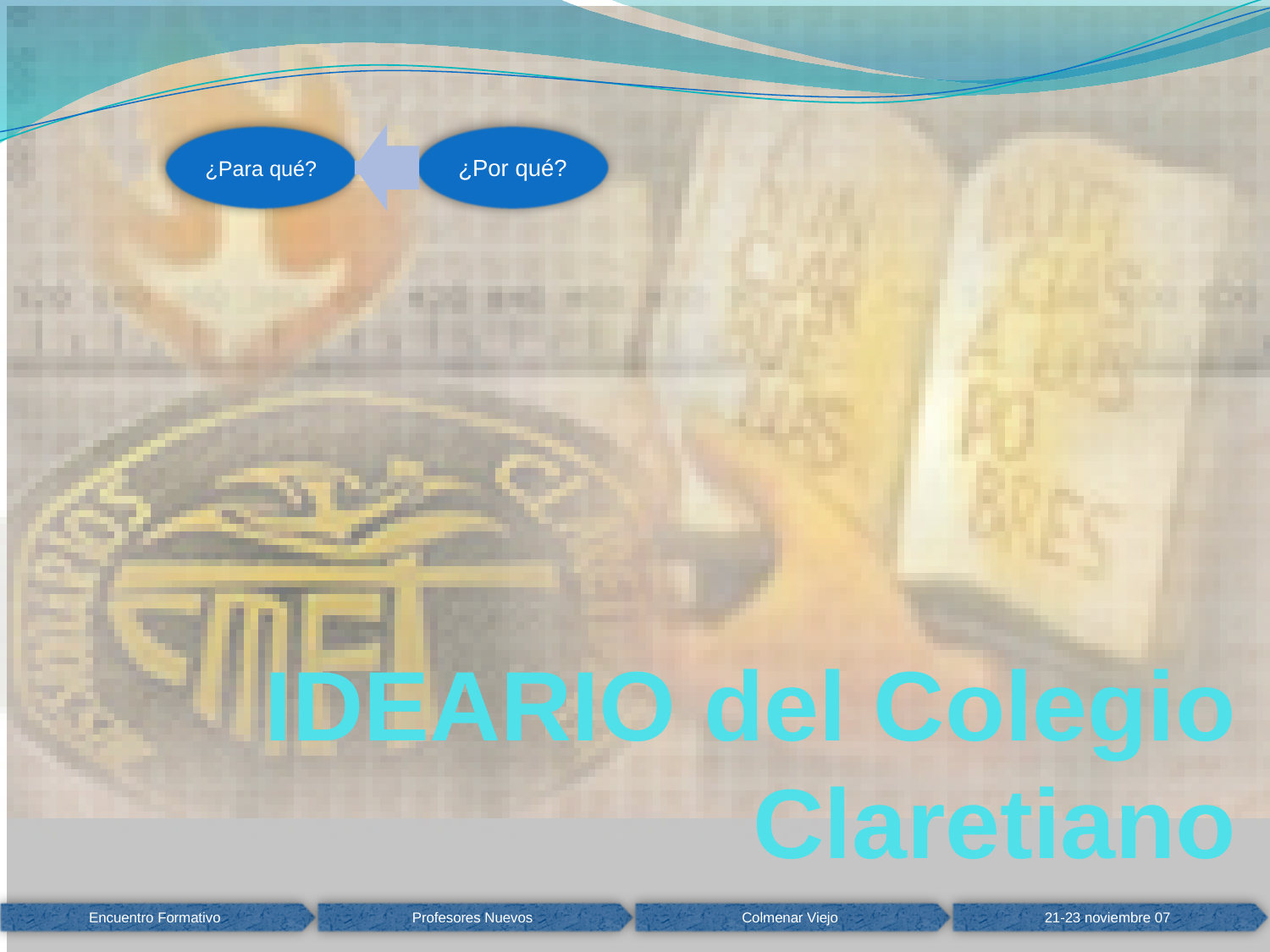

¿Para qué?
¿Por qué?
# IDEARIO del Colegio Claretiano
21-23 noviembre 07
Encuentro Formativo
Profesores Nuevos
Colmenar Viejo